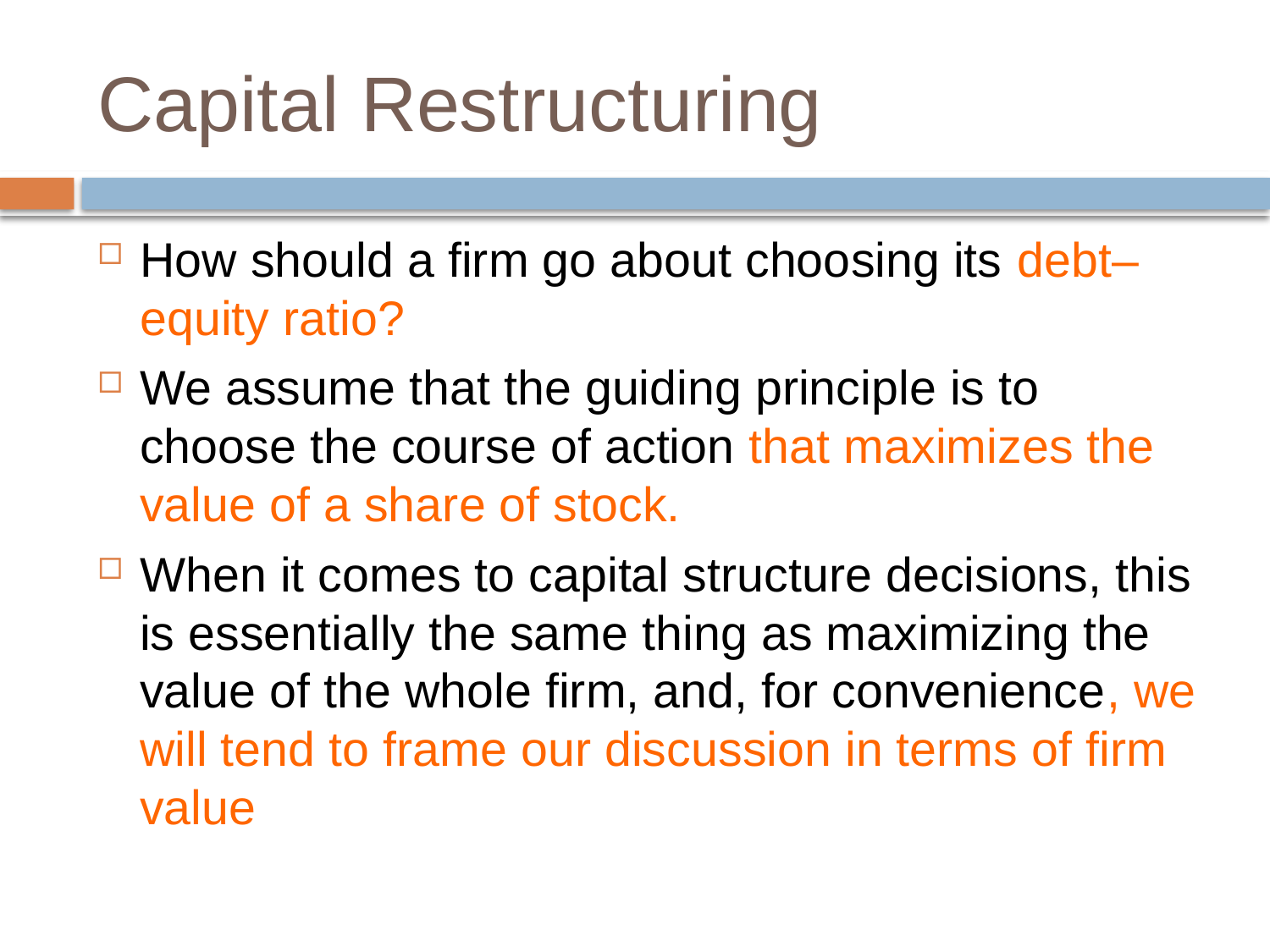

# Capital Restructuring
How should a firm go about choosing its debt–equity ratio?
We assume that the guiding principle is to choose the course of action that maximizes the value of a share of stock.
When it comes to capital structure decisions, this is essentially the same thing as maximizing the value of the whole firm, and, for convenience, we will tend to frame our discussion in terms of firm value